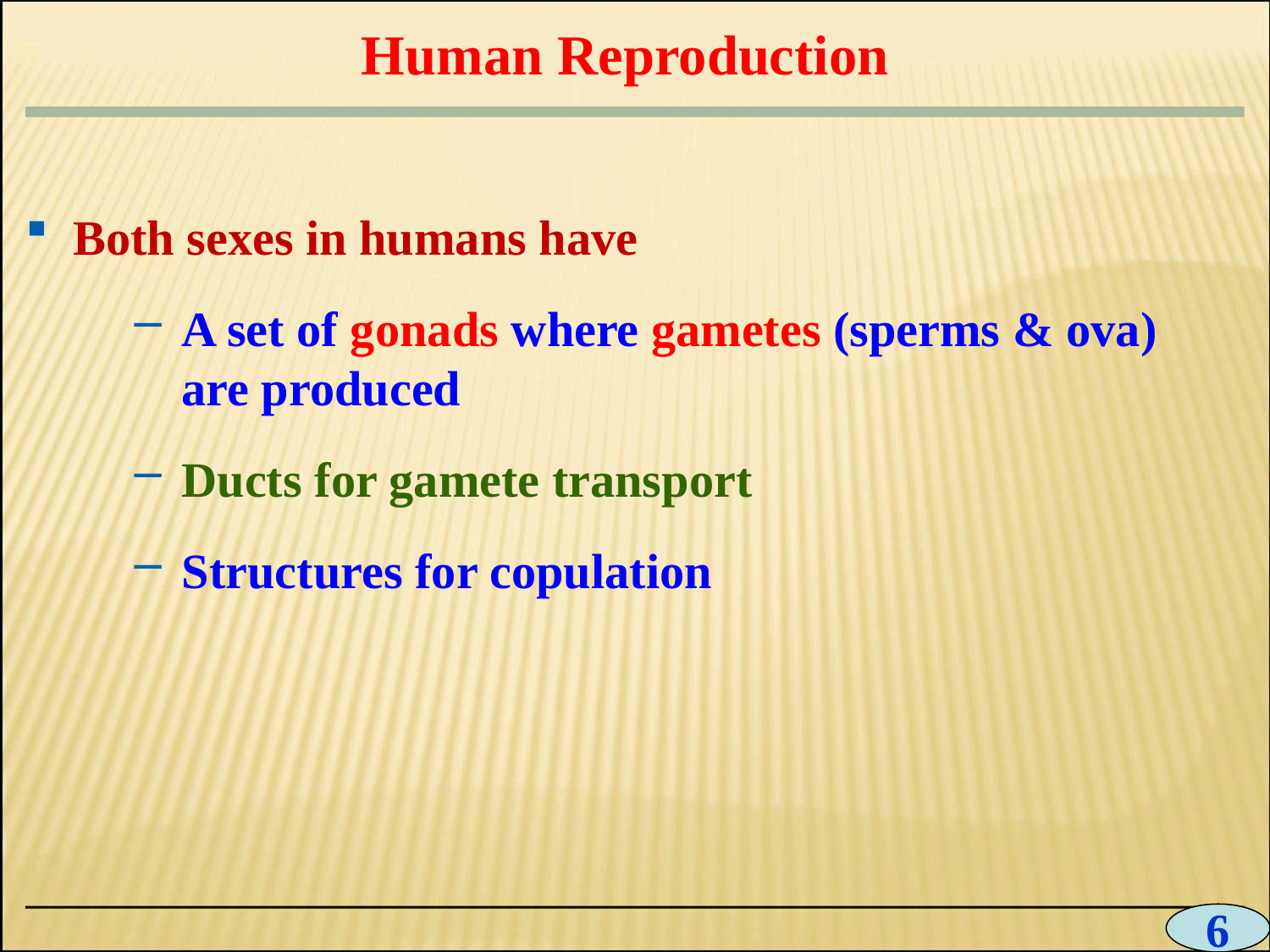

Human Reproduction

0

Both sexes in humans have
A set of gonads where gametes (sperms & ova) are produced
Ducts for gamete transport
Structures for copulation
6